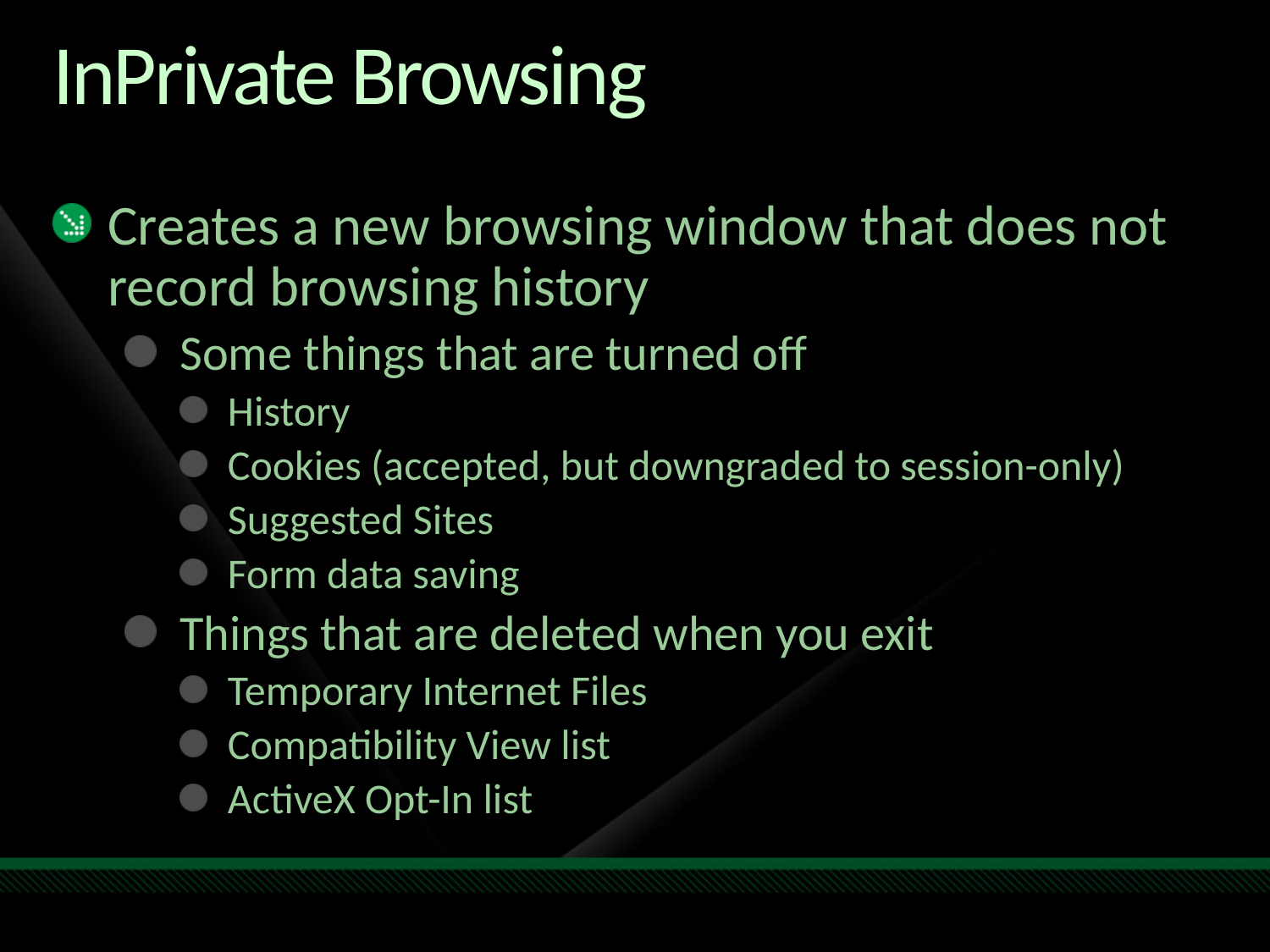

# InPrivate Browsing
Creates a new browsing window that does not record browsing history
Some things that are turned off
History
Cookies (accepted, but downgraded to session-only)
Suggested Sites
Form data saving
Things that are deleted when you exit
Temporary Internet Files
Compatibility View list
ActiveX Opt-In list